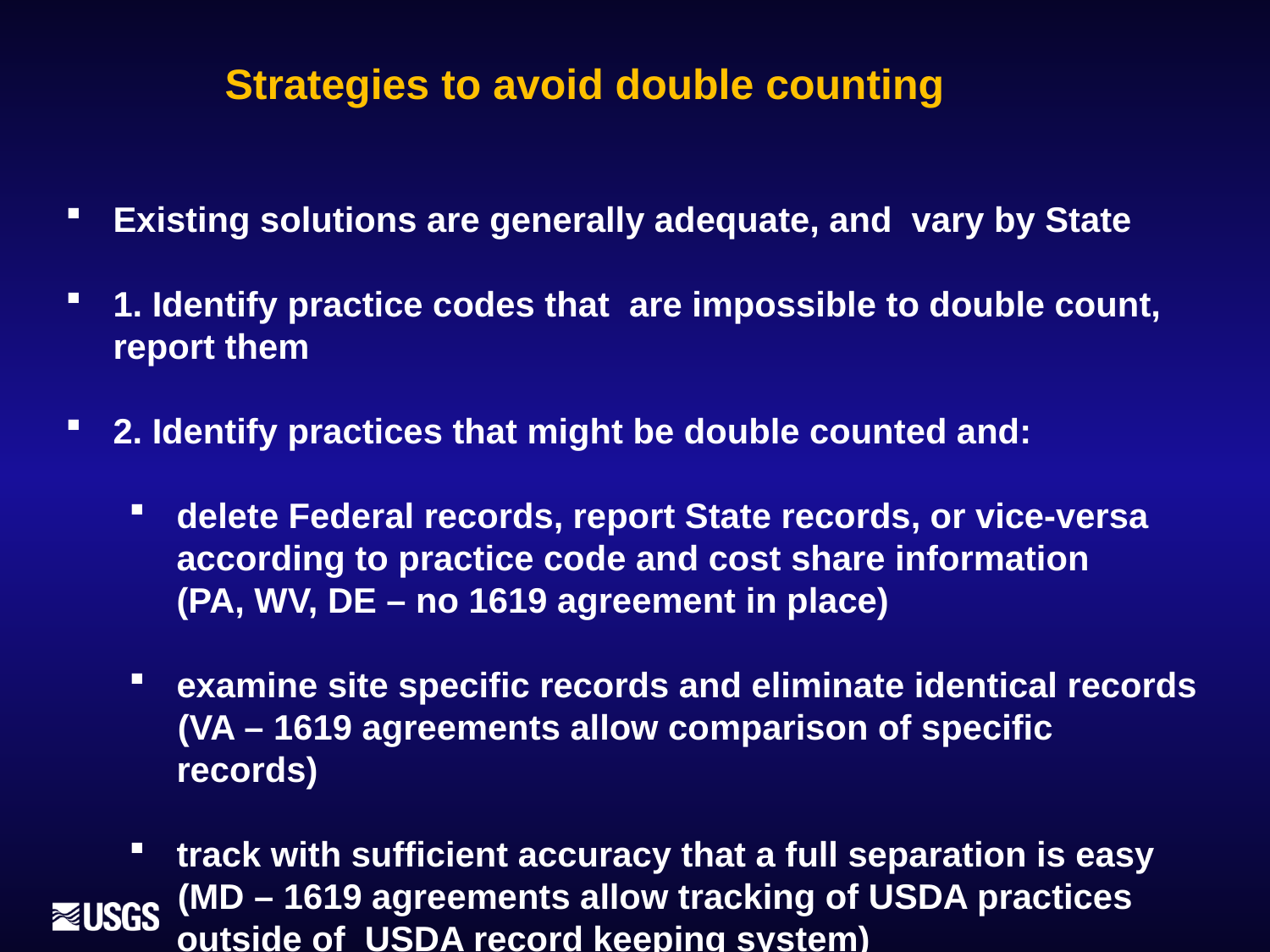

Strategies to avoid double counting

Existing solutions are generally adequate, and  vary by State

1. Identify practice codes that  are impossible to double count,  report them

2. Identify practices that might be double counted and:

delete Federal records, report State records, or vice-versa according to practice code and cost share information      (PA, WV, DE – no 1619 agreement in place)

examine site specific records and eliminate identical records
     (VA – 1619 agreements allow comparison of specific records)

track with sufficient accuracy that a full separation is easy
     (MD – 1619 agreements allow tracking of USDA practices outside of  USDA record keeping system)